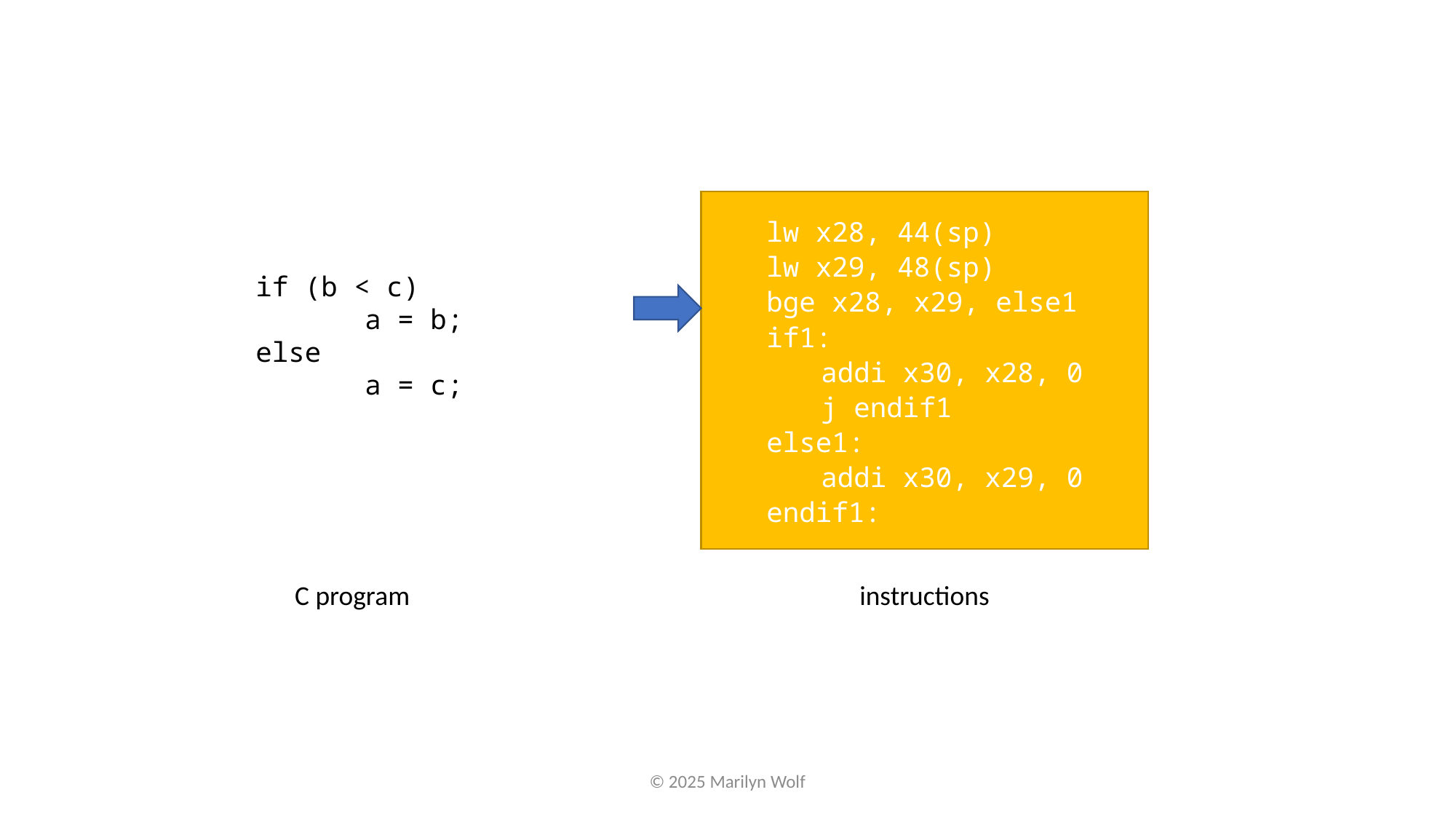

lw x28, 44(sp)
lw x29, 48(sp)
bge x28, x29, else1
if1:
	addi x30, x28, 0
	j endif1
else1:
	addi x30, x29, 0
endif1:
if (b < c)
	a = b;
else
	a = c;

C program
instructions
© 2025 Marilyn Wolf